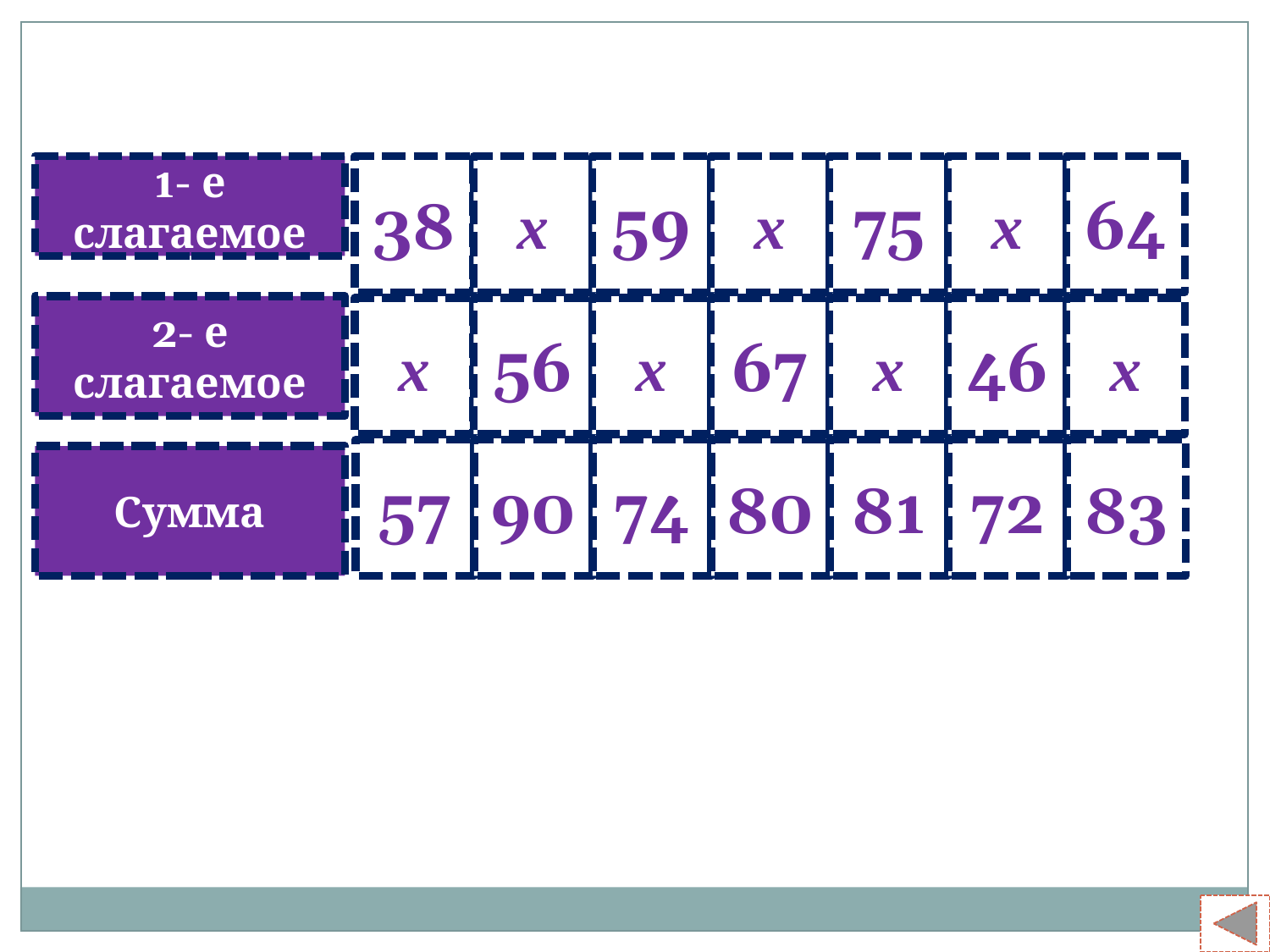

1- е слагаемое
38
х
59
х
75
х
64
х
56
х
67
х
46
х
57
90
74
80
81
72
83
2- е слагаемое
Сумма